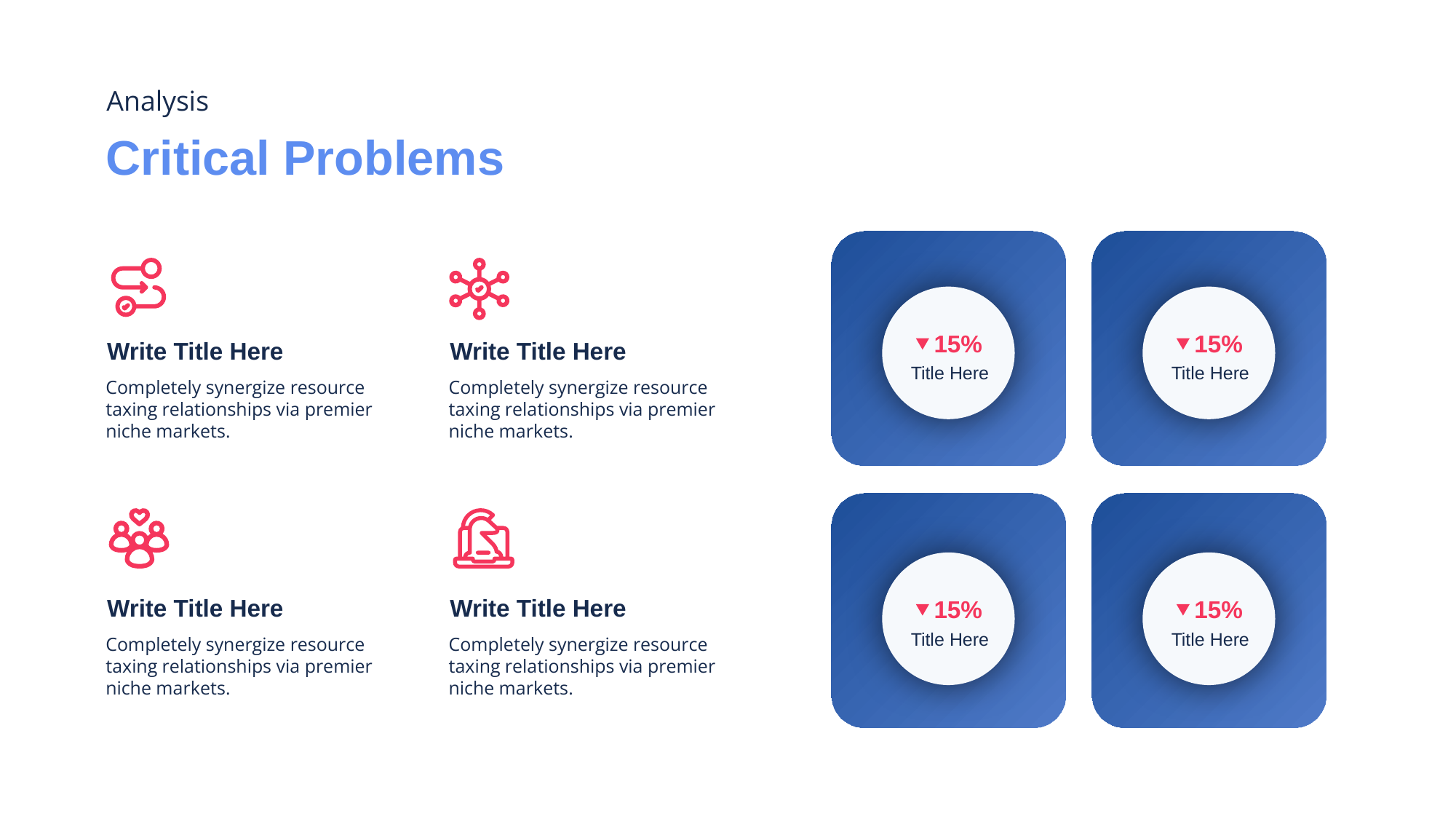

Analysis
Critical Problems

15%

Title Here

15%

Title Here
Write Title Here
Write Title Here
Completely synergize resource taxing relationships via premier niche markets.
Completely synergize resource taxing relationships via premier niche markets.

15%

Title Here

15%

Title Here
Write Title Here
Write Title Here
Completely synergize resource taxing relationships via premier niche markets.
Completely synergize resource taxing relationships via premier niche markets.